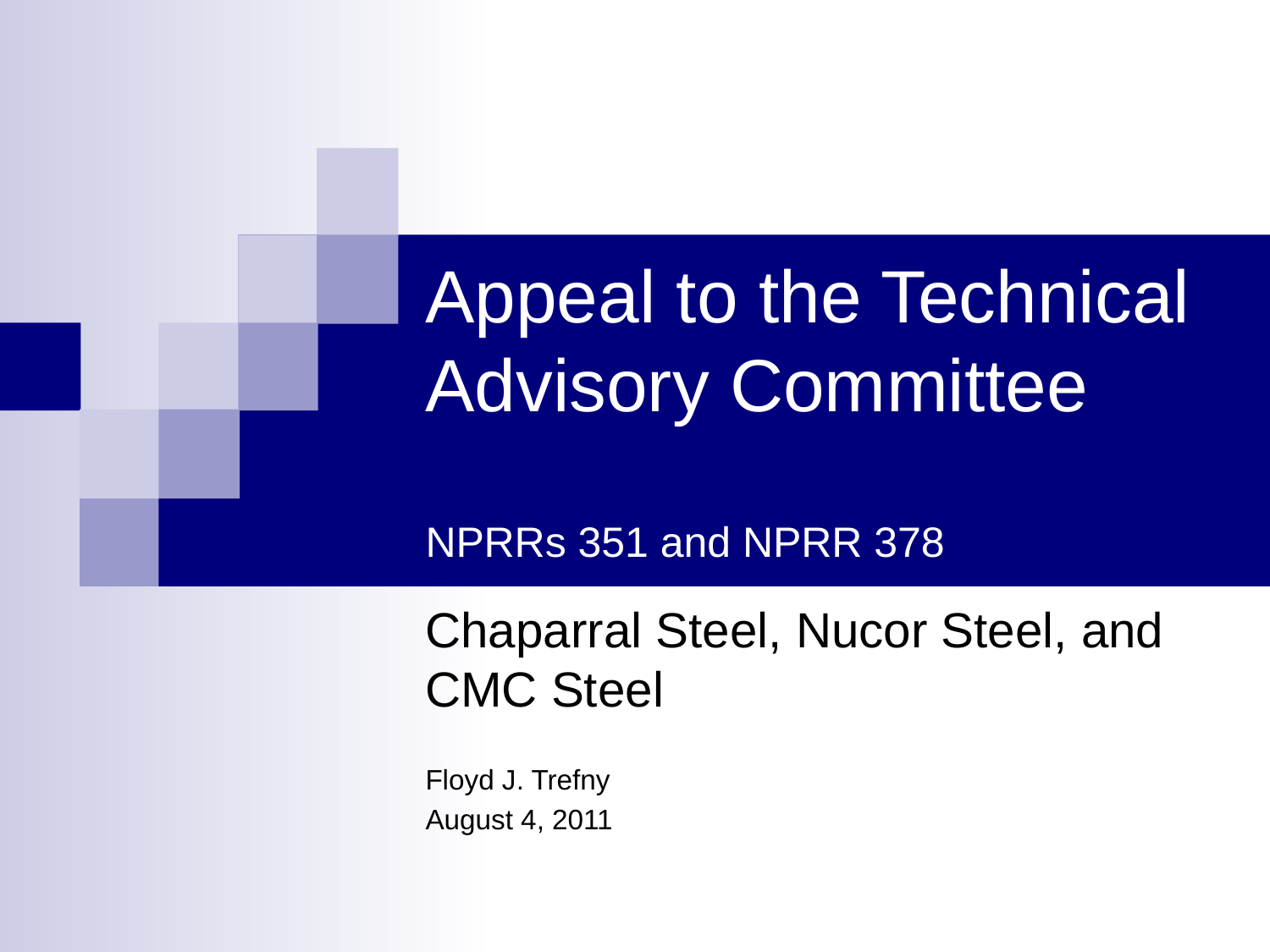

# Appeal to the Technical Advisory Committee NPRRs 351 and NPRR 378
Chaparral Steel, Nucor Steel, and CMC Steel

Floyd J. Trefny
August 4, 2011